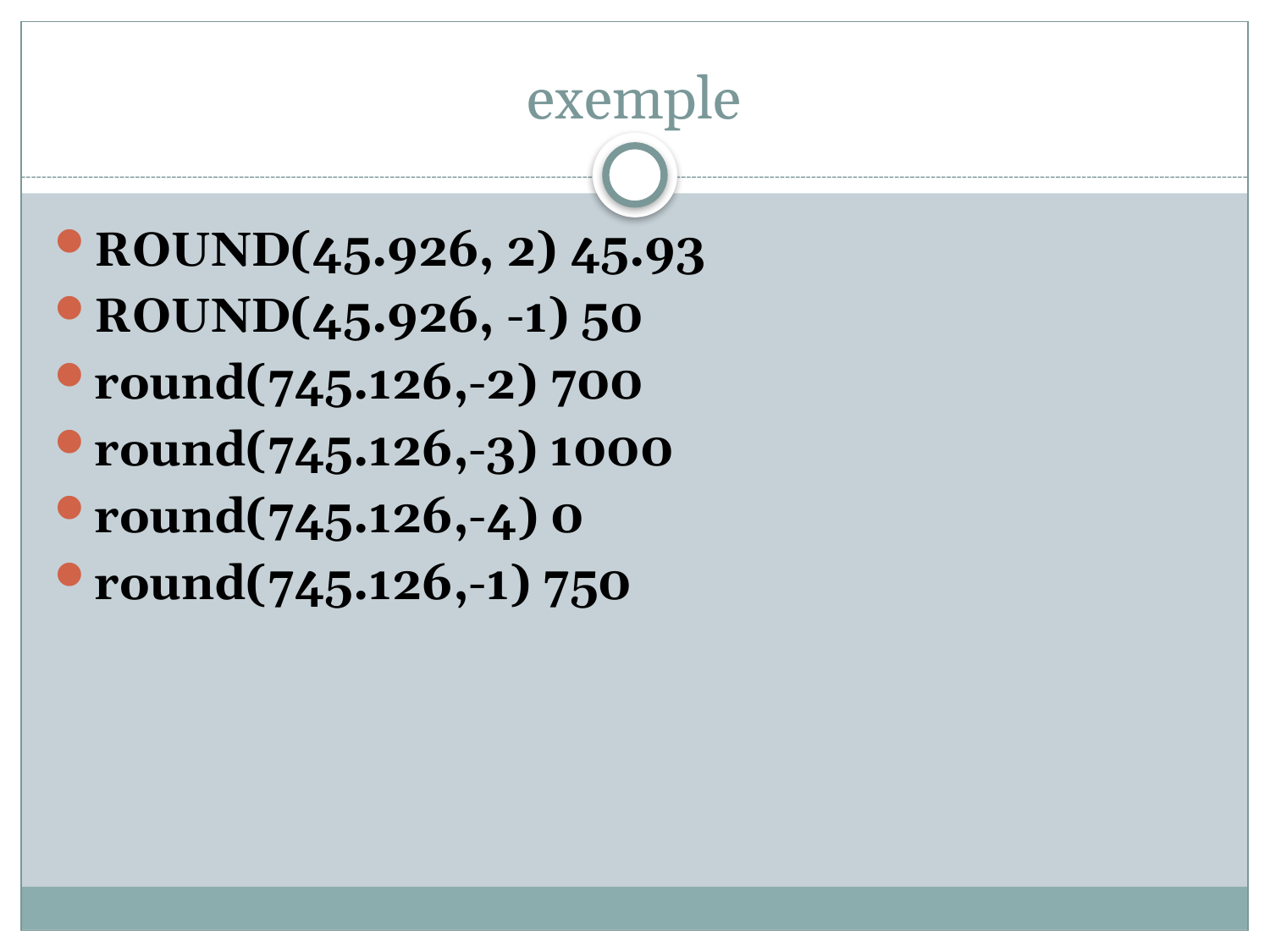

# exemple
ROUND(45.926, 2) 45.93
ROUND(45.926, -1) 50
round(745.126,-2) 700
round(745.126,-3) 1000
round(745.126,-4) 0
round(745.126,-1) 750